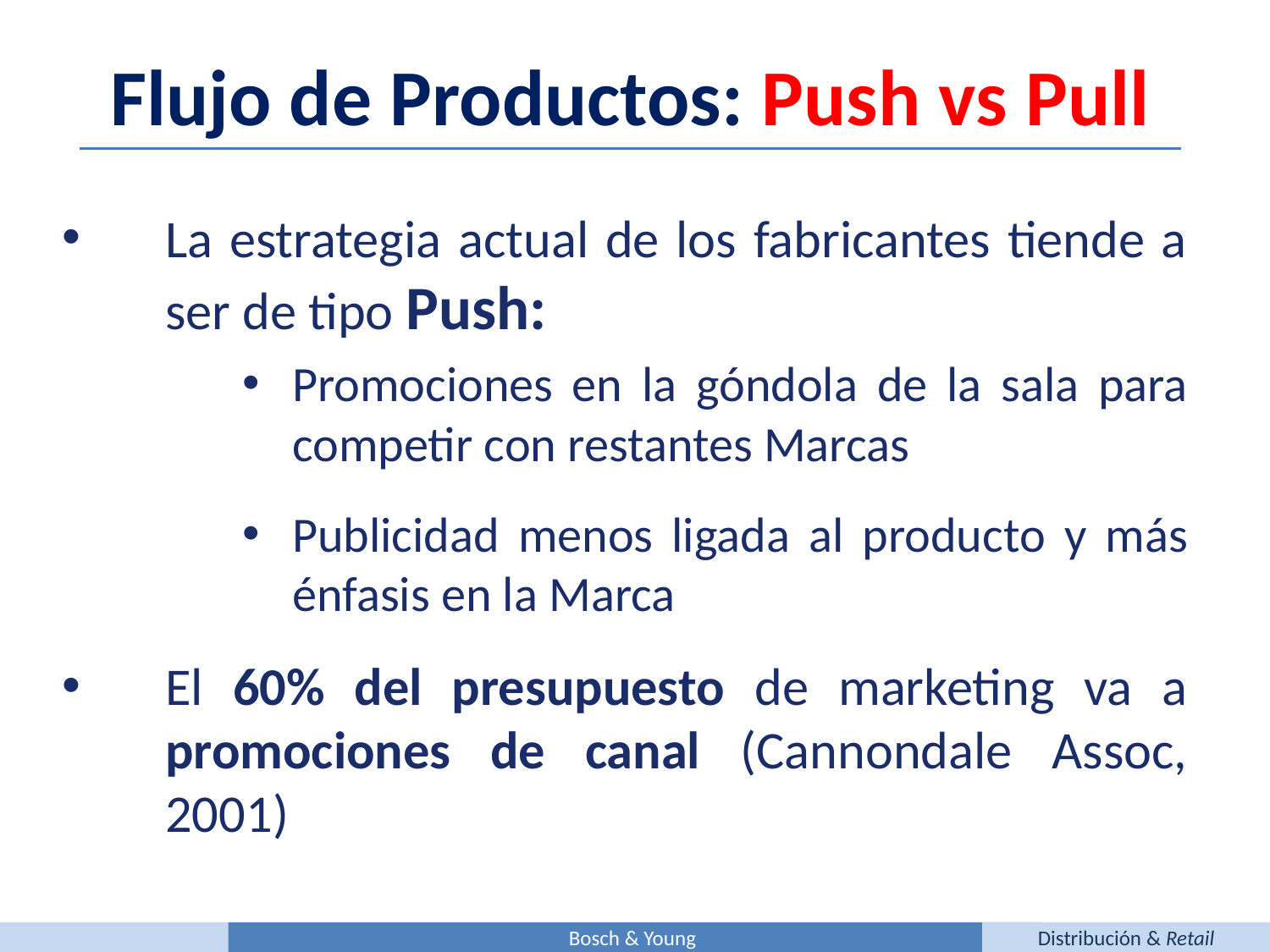

Flujo de Productos: Push vs Pull
La estrategia actual de los fabricantes tiende a ser de tipo Push:

Promociones en la góndola de la sala para competir con restantes Marcas

Publicidad menos ligada al producto y más énfasis en la Marca

El 60% del presupuesto de marketing va a promociones de canal (Cannondale Assoc, 2001)

Bosch & Young
Distribución & Retail